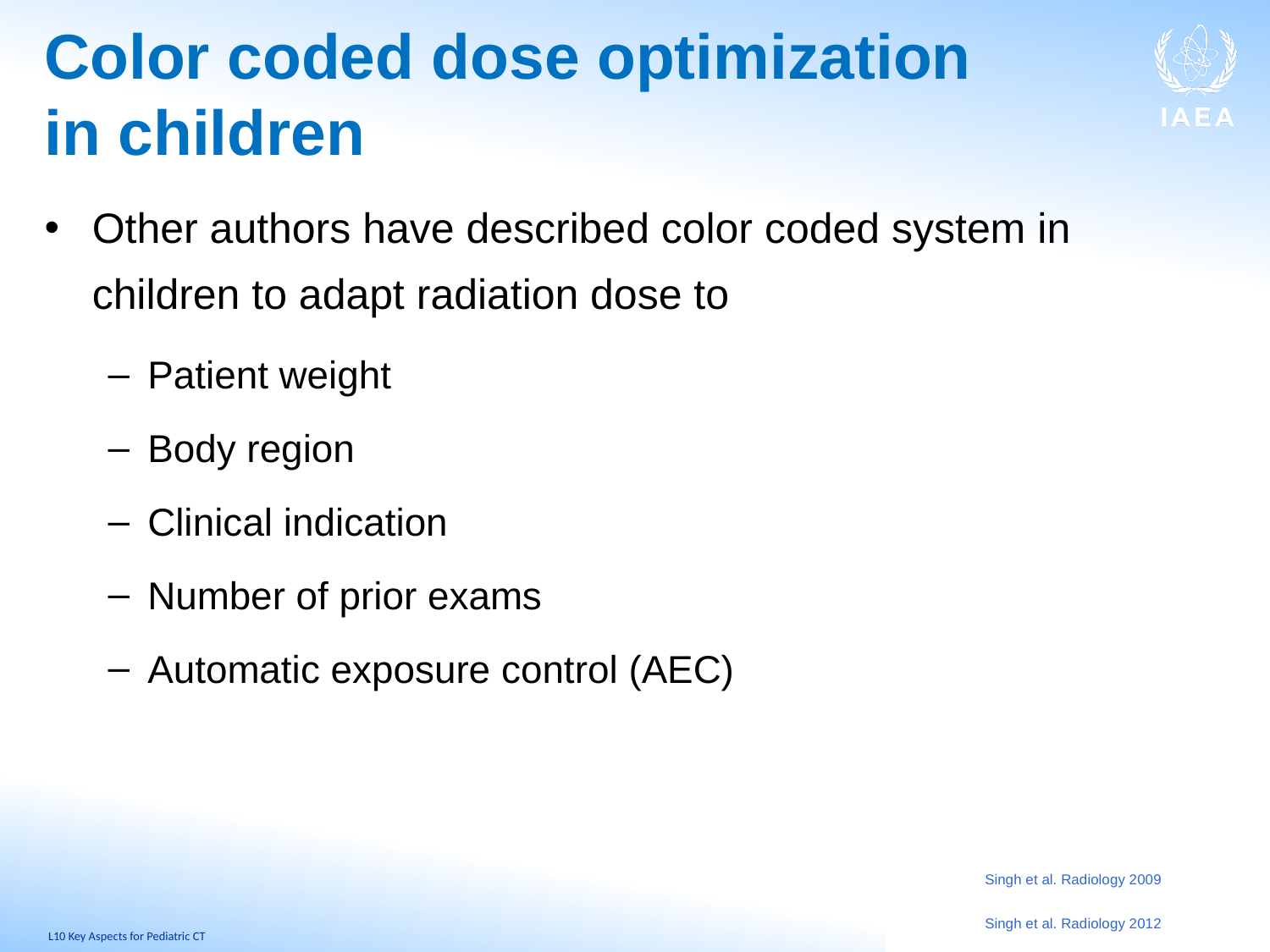

# Color coded dose optimization in children
Other authors have described color coded system in children to adapt radiation dose to
Patient weight
Body region
Clinical indication
Number of prior exams
Automatic exposure control (AEC)

Singh et al. Radiology 2009
Singh et al. Radiology 2012